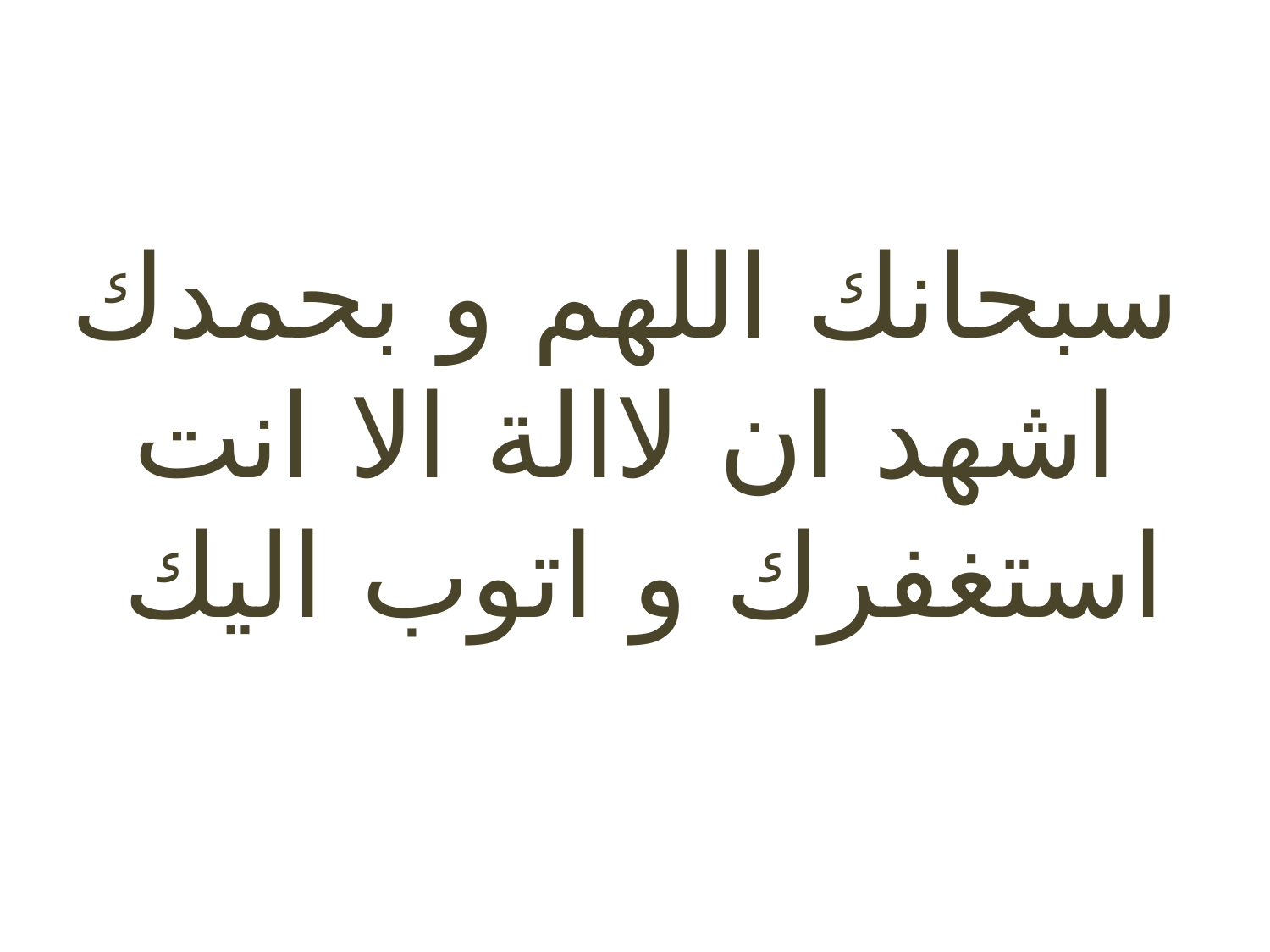

# سبحانك اللهم و بحمدك اشهد ان لاالة الا انت استغفرك و اتوب اليك